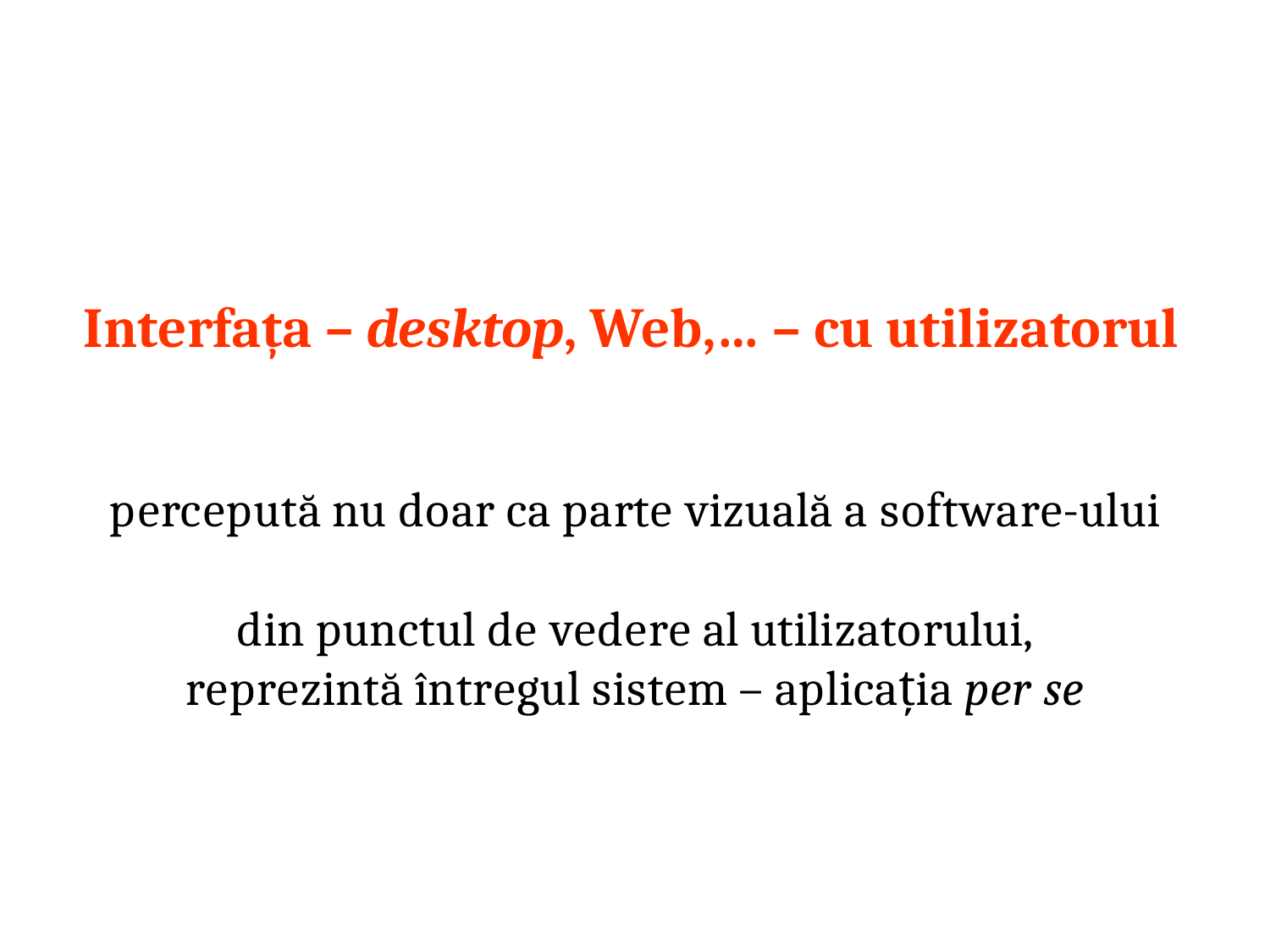

# Interfaţa – desktop, Web,… – cu utilizatorul
percepută nu doar ca parte vizuală a software-ului

din punctul de vedere al utilizatorului,
reprezintă întregul sistem – aplicația per se